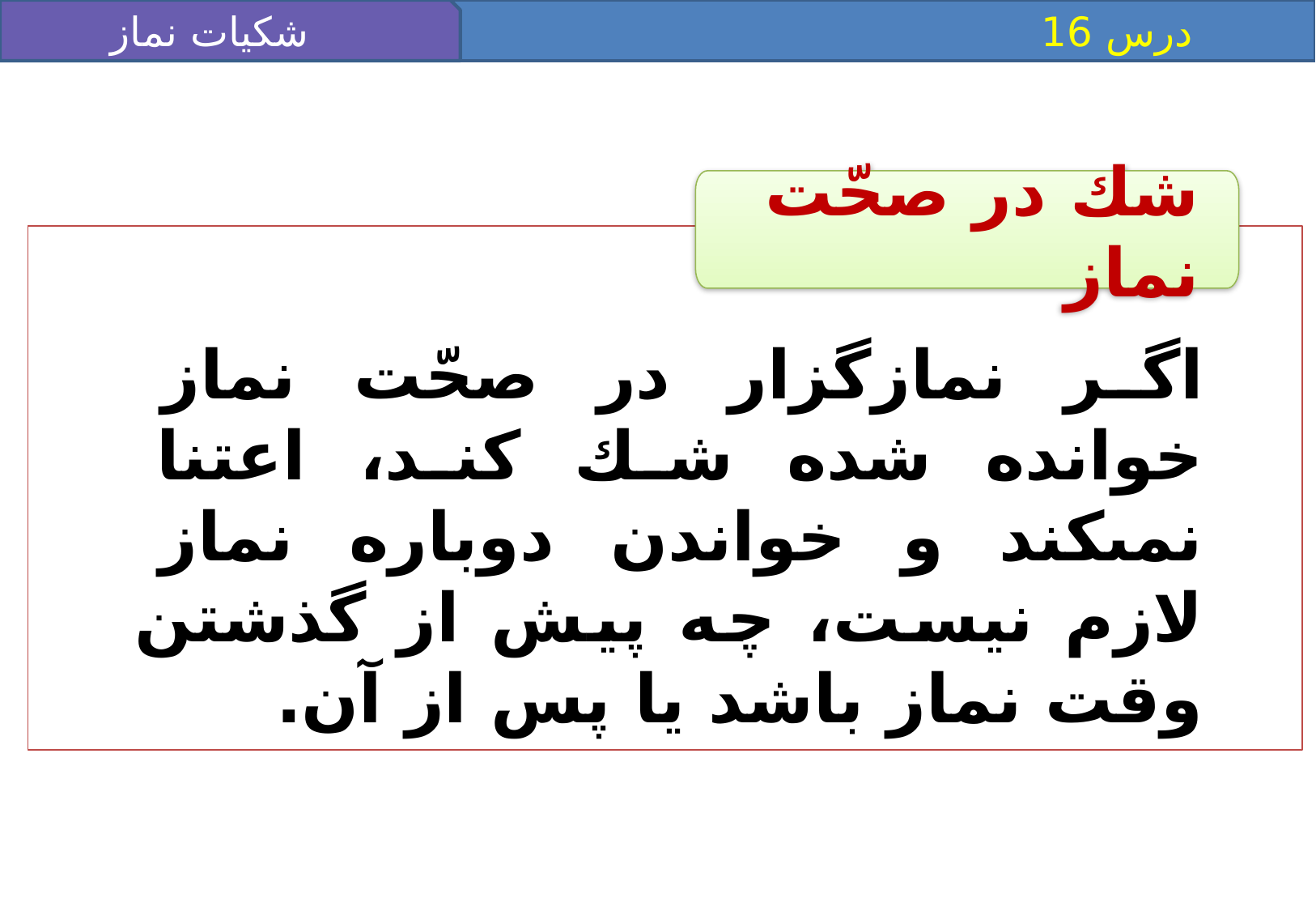

شکیات نماز 2
 درس 16
شك در صحّت نماز
اگر نمازگزار در صحّت نماز خوانده شده شك كند، اعتنا نمى‏كند و خواندن دوباره نماز لازم نيست، چه پيش از گذشتن وقت نماز باشد يا پس از آن.